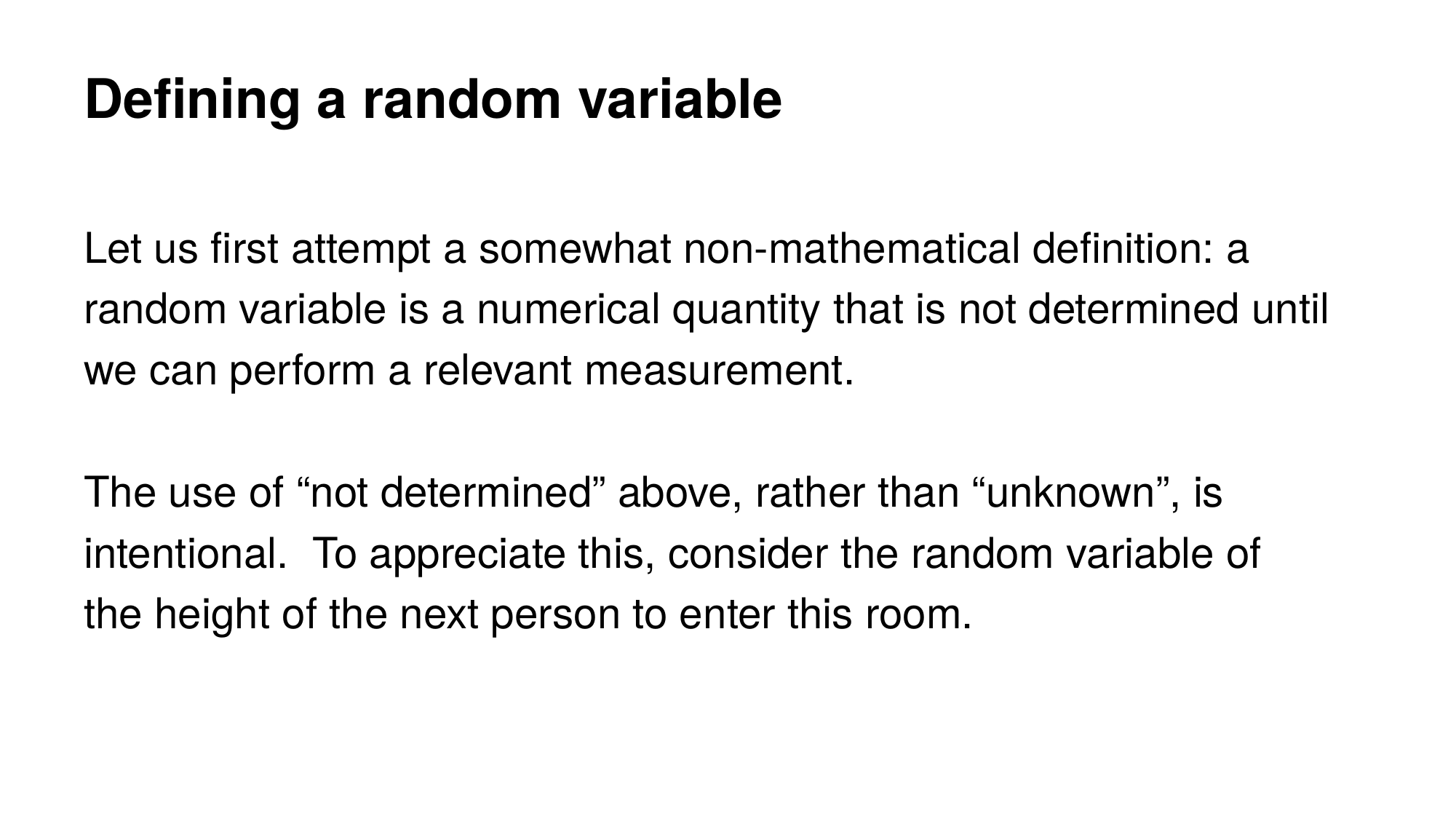

# Defining a random variable
Let us first attempt a somewhat non-mathematical definition: a random variable is a numerical quantity that is not determined until we can perform a relevant measurement.

The use of “not determined” above, rather than “unknown”, is intentional.  To appreciate this, consider the random variable of the height of the next person to enter this room.